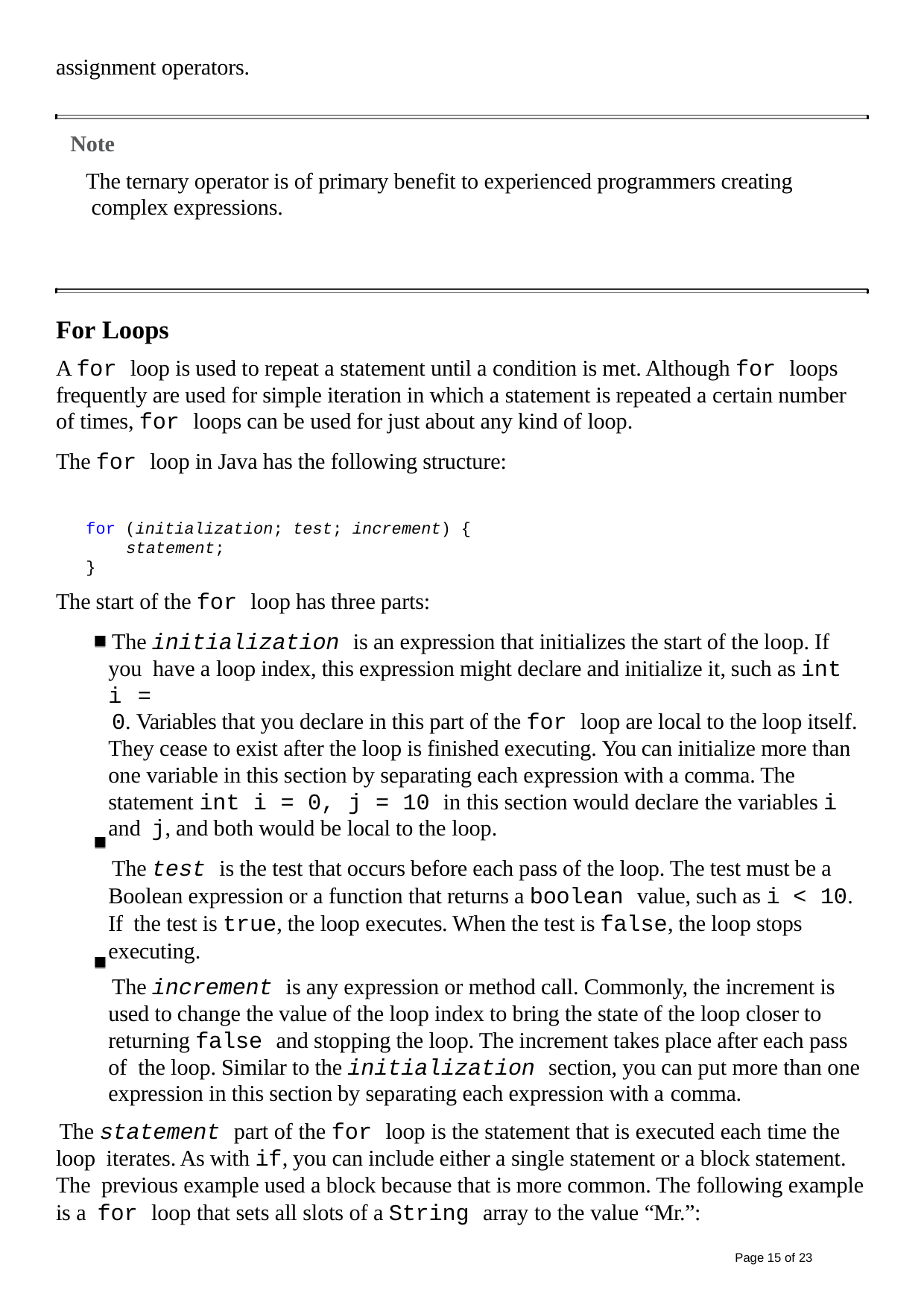

assignment operators.

Note
The ternary operator is of primary benefit to experienced programmers creating  complex expressions.

For Loops
A for loop is used to repeat a statement until a condition is met. Although for loops  frequently are used for simple iteration in which a statement is repeated a certain number  of times, for loops can be used for just about any kind of loop.
The for loop in Java has the following structure:

for (initialization; test; increment) {
statement;
}
The start of the for loop has three parts:
The initialization is an expression that initializes the start of the loop. If you  have a loop index, this expression might declare and initialize it, such as int i =
0. Variables that you declare in this part of the for loop are local to the loop itself.  They cease to exist after the loop is finished executing. You can initialize more than  one variable in this section by separating each expression with a comma. The  statement int i = 0, j = 10 in this section would declare the variables i and  j, and both would be local to the loop.
The test is the test that occurs before each pass of the loop. The test must be a  Boolean expression or a function that returns a boolean value, such as i < 10. If  the test is true, the loop executes. When the test is false, the loop stops  executing.
The increment is any expression or method call. Commonly, the increment is  used to change the value of the loop index to bring the state of the loop closer to  returning false and stopping the loop. The increment takes place after each pass of  the loop. Similar to the initialization section, you can put more than one  expression in this section by separating each expression with a comma.
The statement part of the for loop is the statement that is executed each time the loop  iterates. As with if, you can include either a single statement or a block statement. The  previous example used a block because that is more common. The following example is a  for loop that sets all slots of a String array to the value “Mr.”:

Page 15 of 23